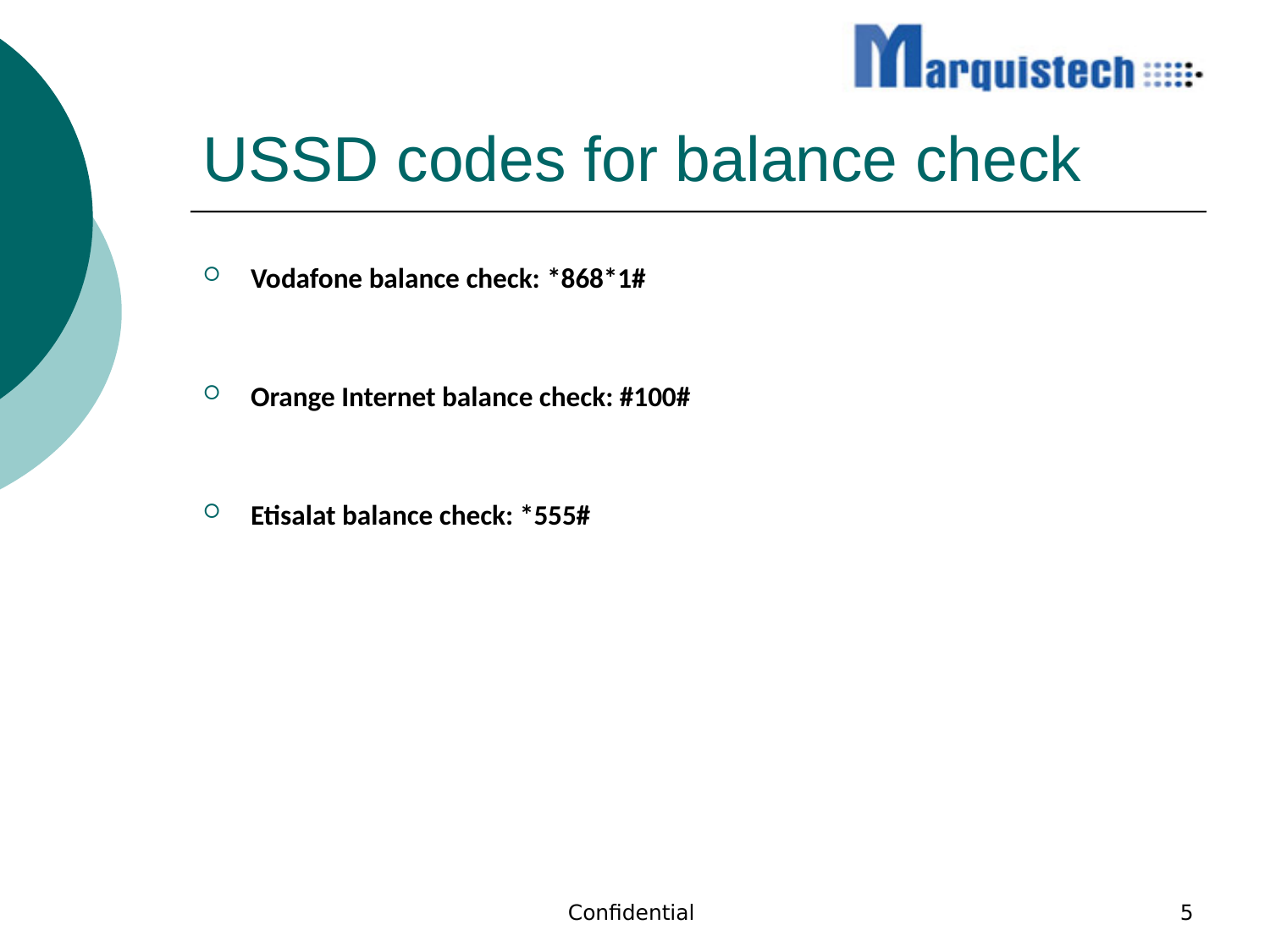

# USSD codes for balance check
Vodafone balance check: *868*1#

Orange Internet balance check: #100#

Etisalat balance check: *555#

Confidential
5